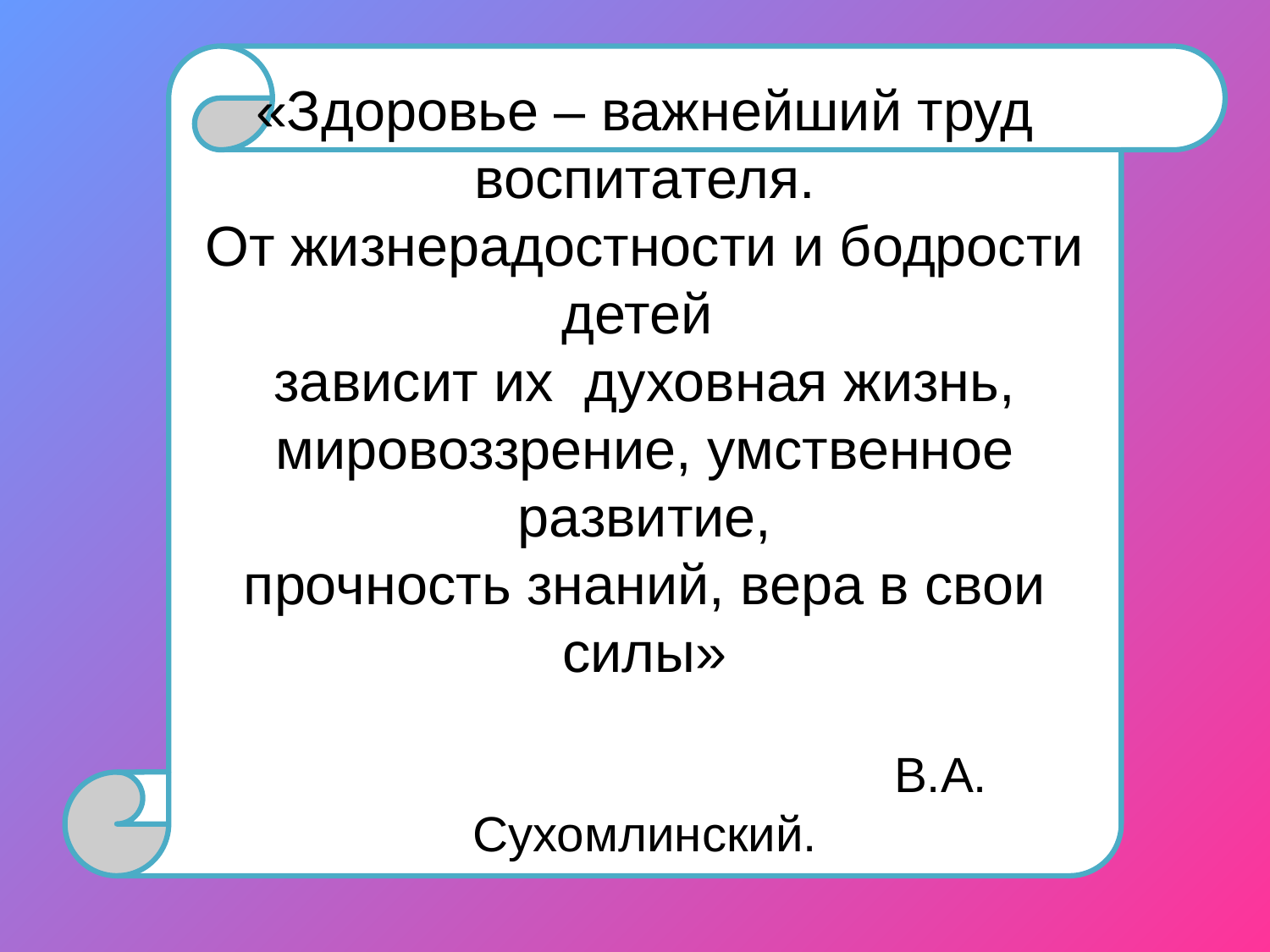

«Здоровье – важнейший труд воспитателя.
От жизнерадостности и бодрости детей
зависит их  духовная жизнь, мировоззрение, умственное развитие,
прочность знаний, вера в свои силы»
                                           В.А. Сухомлинский.